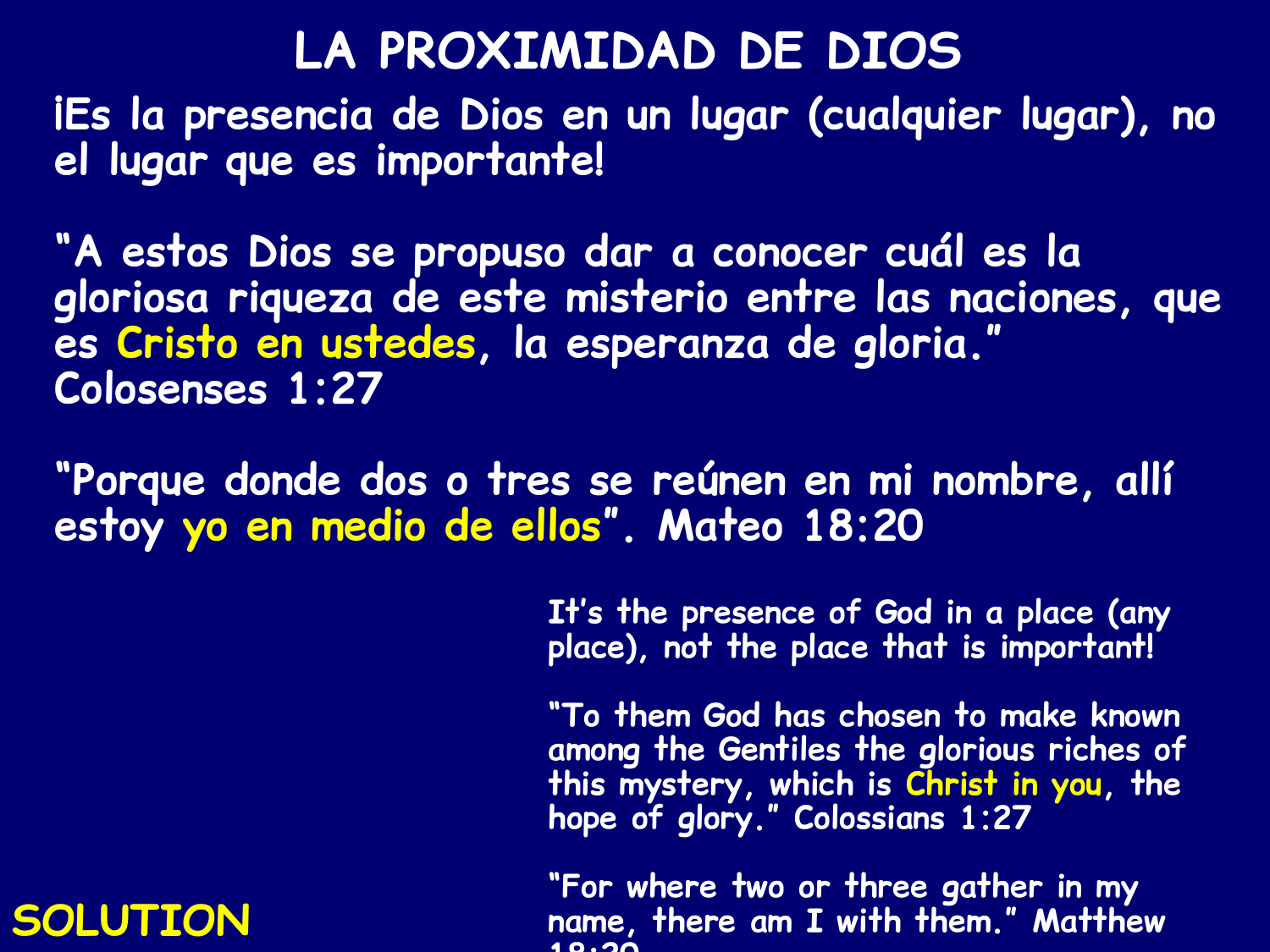

LA PROXIMIDAD DE DIOS
¡Es la presencia de Dios en un lugar (cualquier lugar), no el lugar que es importante!

“A estos Dios se propuso dar a conocer cuál es la gloriosa riqueza de este misterio entre las naciones, que es Cristo en ustedes, la esperanza de gloria.”
Colosenses 1:27

“Porque donde dos o tres se reúnen en mi nombre, allí estoy yo en medio de ellos”. Mateo 18:20

It’s the presence of God in a place (any place), not the place that is important!

“To them God has chosen to make known among the Gentiles the glorious riches of this mystery, which is Christ in you, the hope of glory.” Colossians 1:27

“For where two or three gather in my name, there am I with them.” Matthew 18:20
SOLUTION